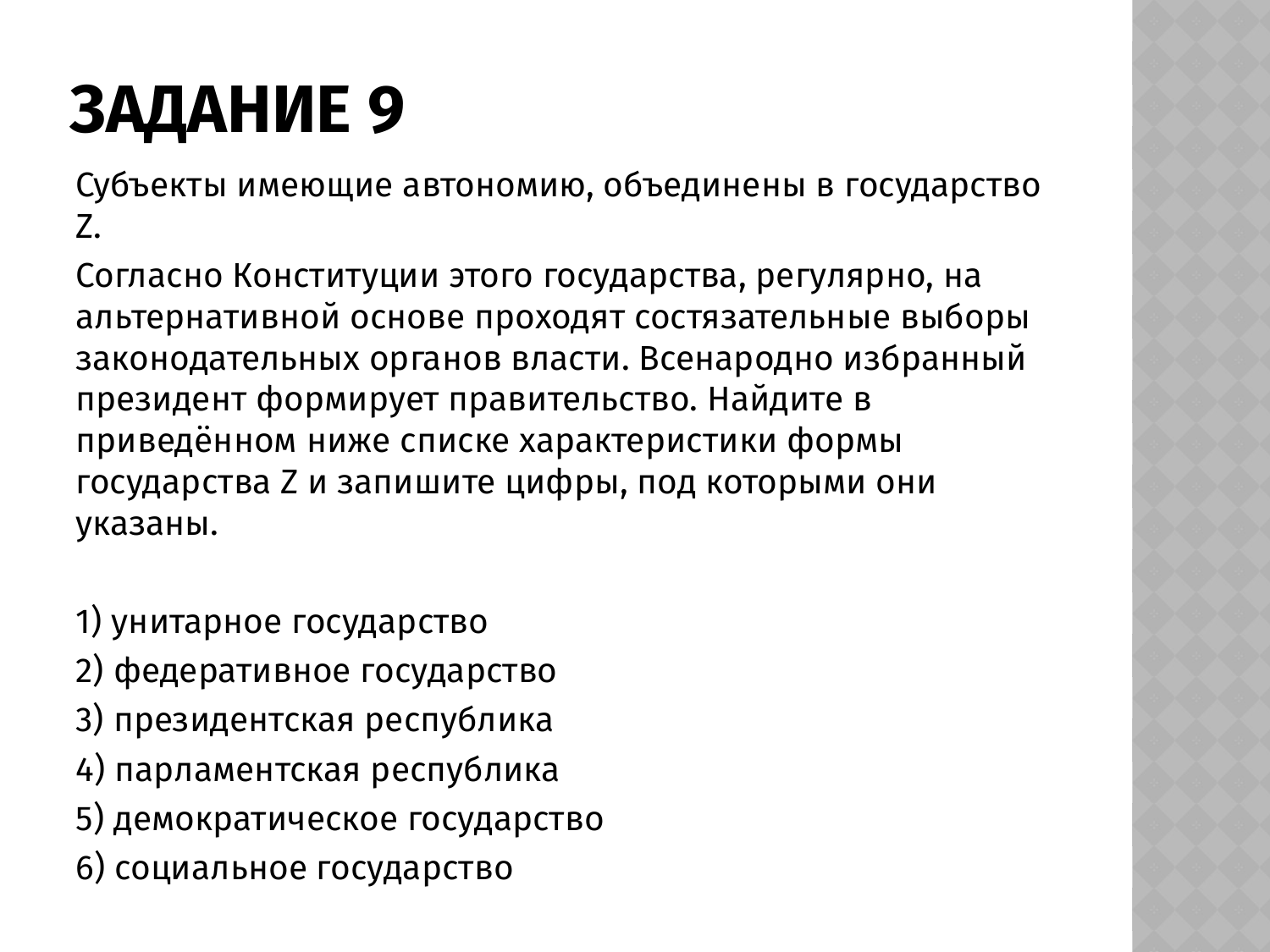

# Задание 9
Субъекты имеющие автономию, объединены в государство Z.
Согласно Конституции этого государства, регулярно, на альтернативной основе проходят состязательные выборы законодательных органов власти. Всенародно избранный президент формирует правительство. Найдите в приведённом ниже списке характеристики формы государства Z и запишите цифры, под которыми они указаны.

1)  унитарное государство
2)  федеративное государство
3)  президентская республика
4)  парламентская республика
5)  демократическое государство
6)  социальное государство